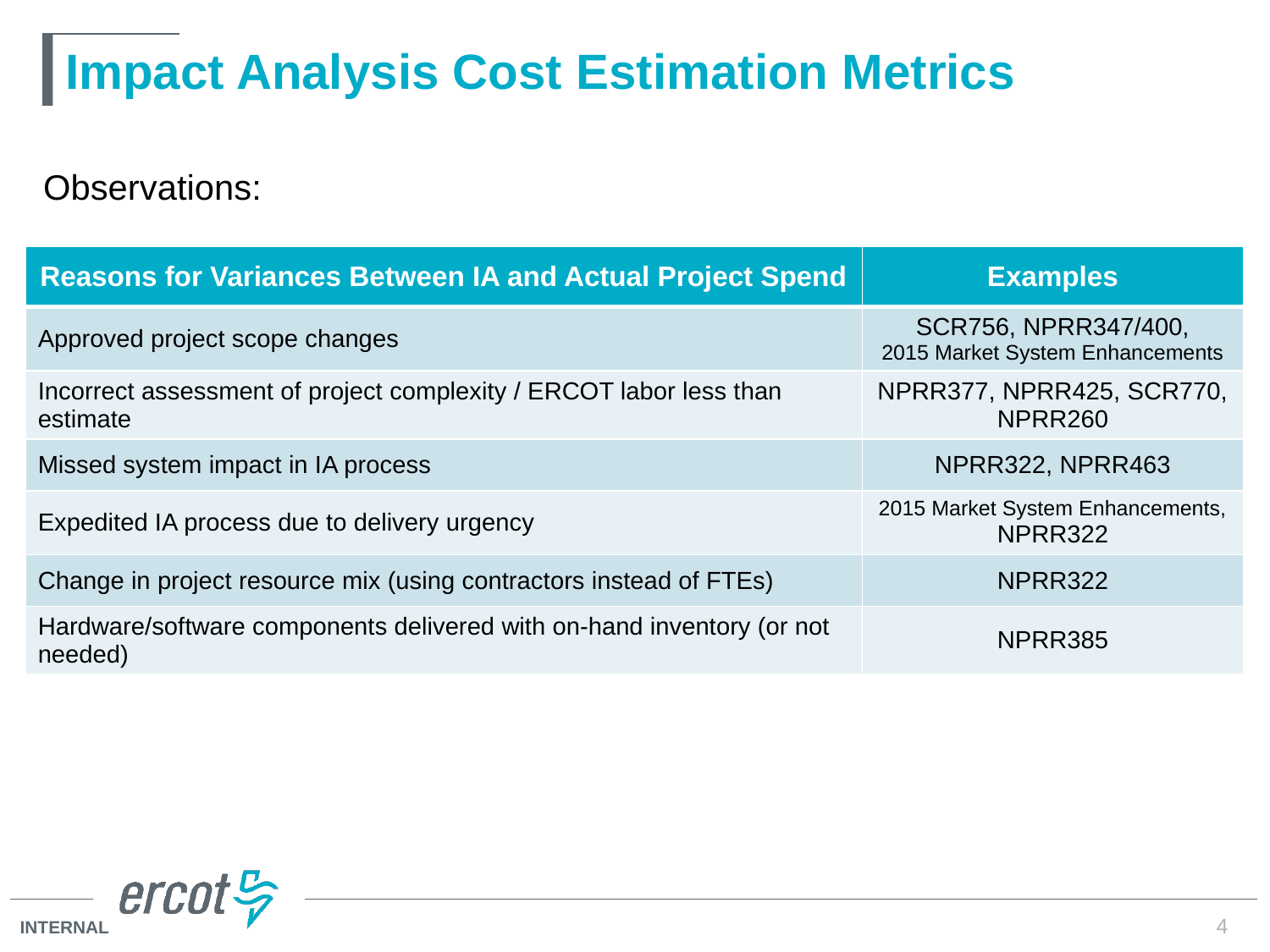

# Impact Analysis Cost Estimation Metrics
Observations:
| Reasons for Variances Between IA and Actual Project Spend | Examples |
| --- | --- |
| Approved project scope changes | SCR756, NPRR347/400, 2015 Market System Enhancements |
| Incorrect assessment of project complexity / ERCOT labor less than estimate | NPRR377, NPRR425, SCR770, NPRR260 |
| Missed system impact in IA process | NPRR322, NPRR463 |
| Expedited IA process due to delivery urgency | 2015 Market System Enhancements, NPRR322 |
| Change in project resource mix (using contractors instead of FTEs) | NPRR322 |
| Hardware/software components delivered with on-hand inventory (or not needed) | NPRR385 |
4